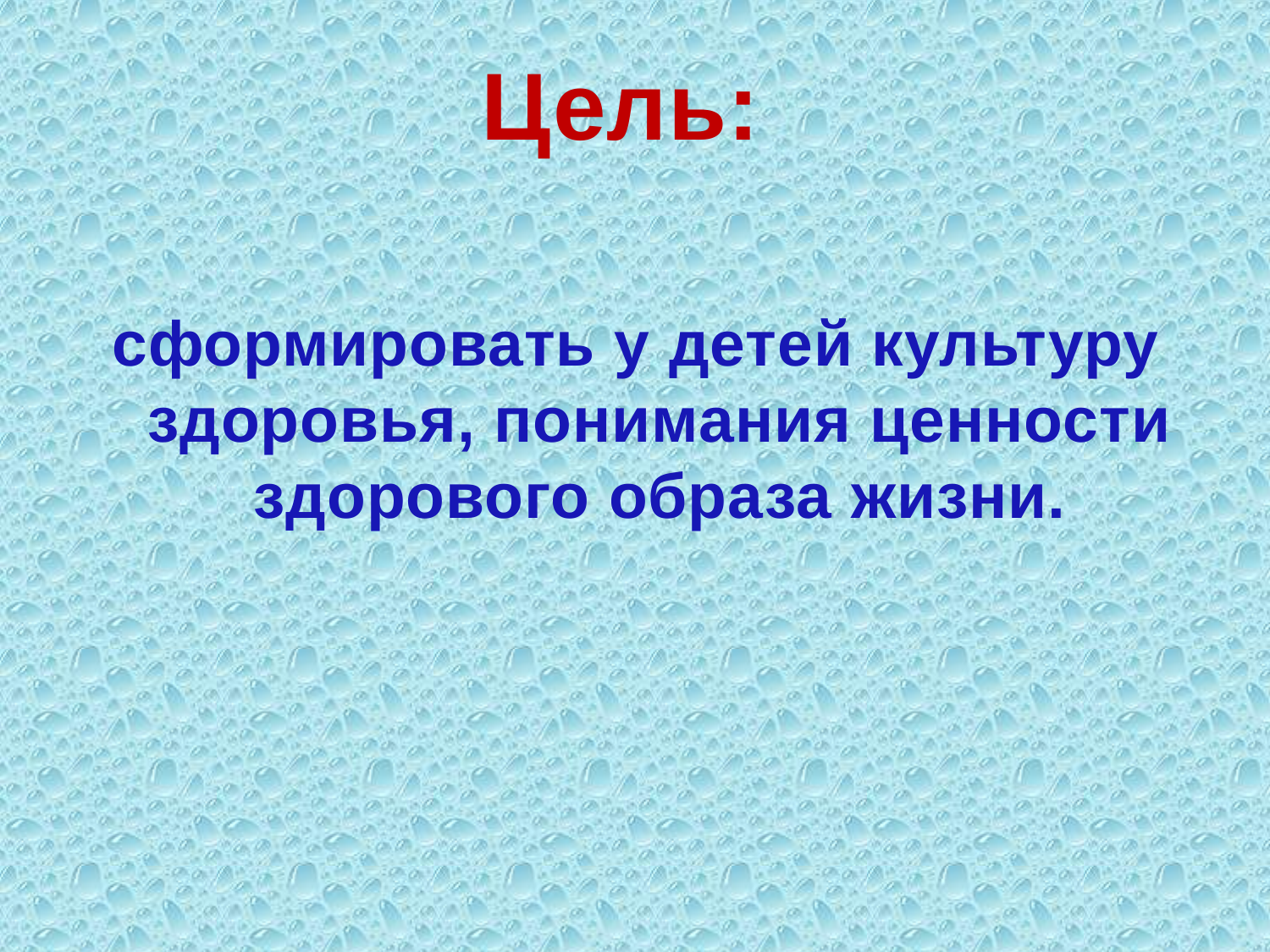

# Цель:
сформировать у детей культуру здоровья, понимания ценности здорового образа жизни.